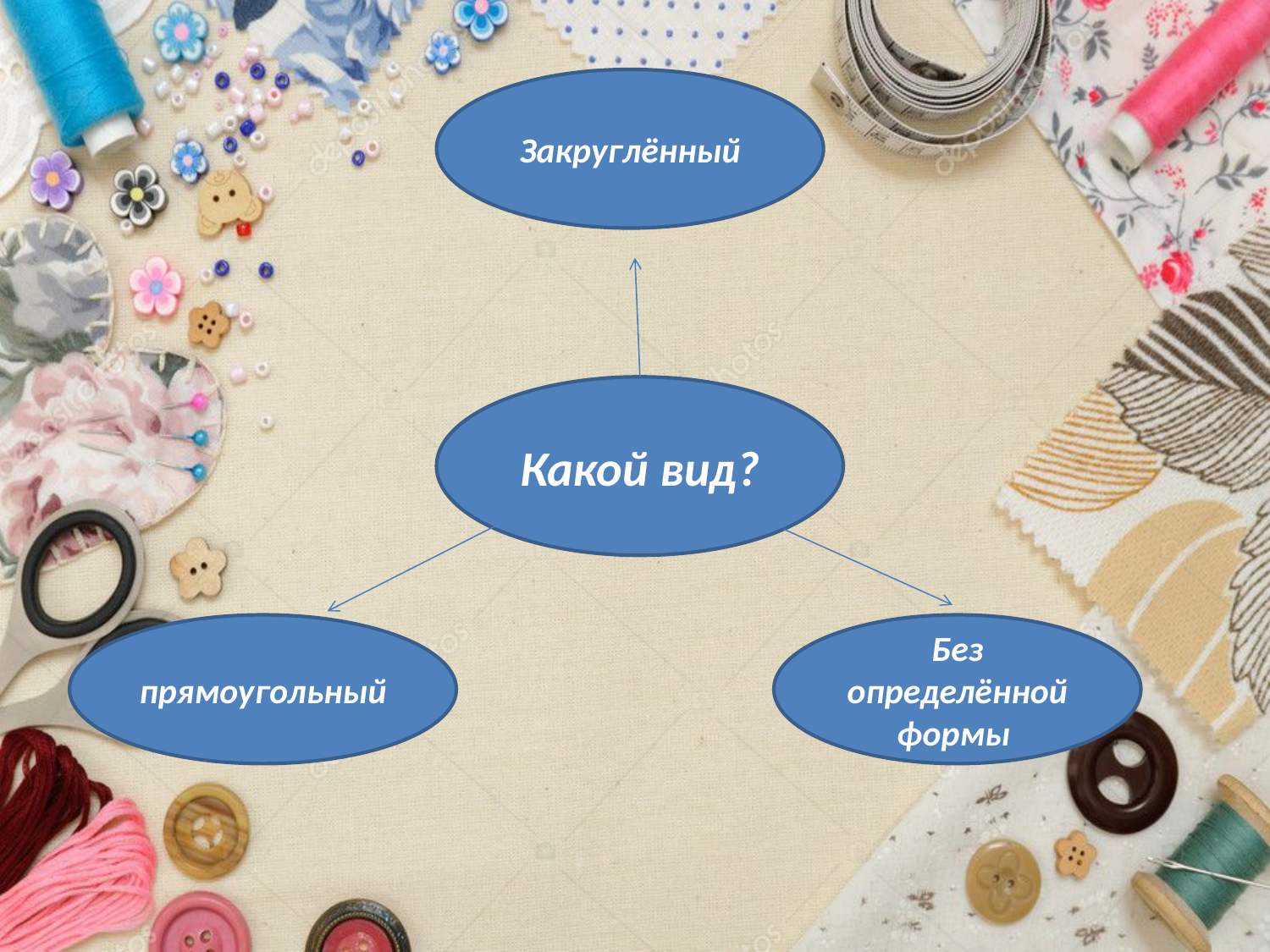

Закруглённый
Какой вид?
прямоугольный
Без определённой формы